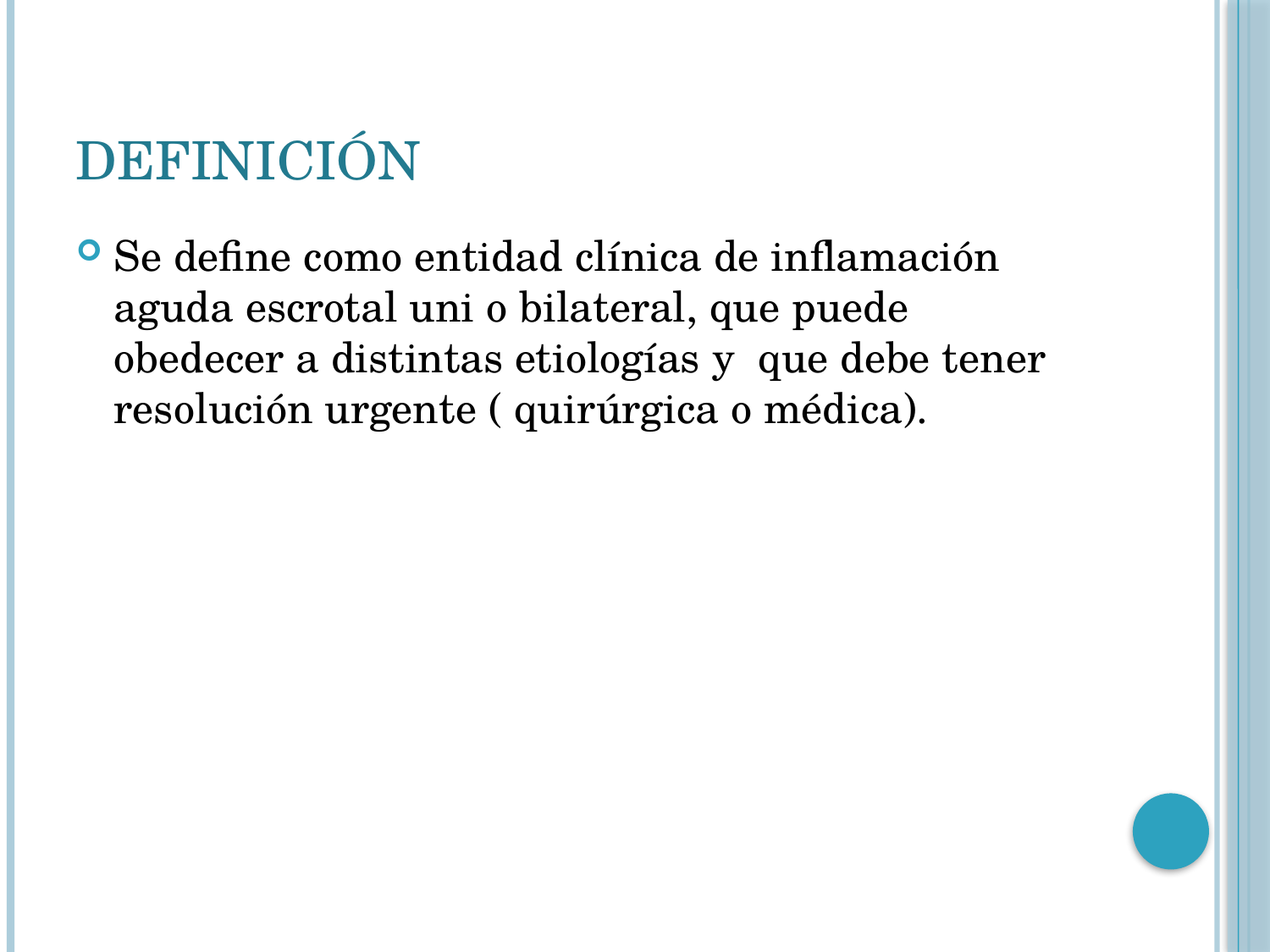

# DEFINICIÓN
Se define como entidad clínica de inflamación aguda escrotal uni o bilateral, que puede obedecer a distintas etiologías y  que debe tener resolución urgente ( quirúrgica o médica).